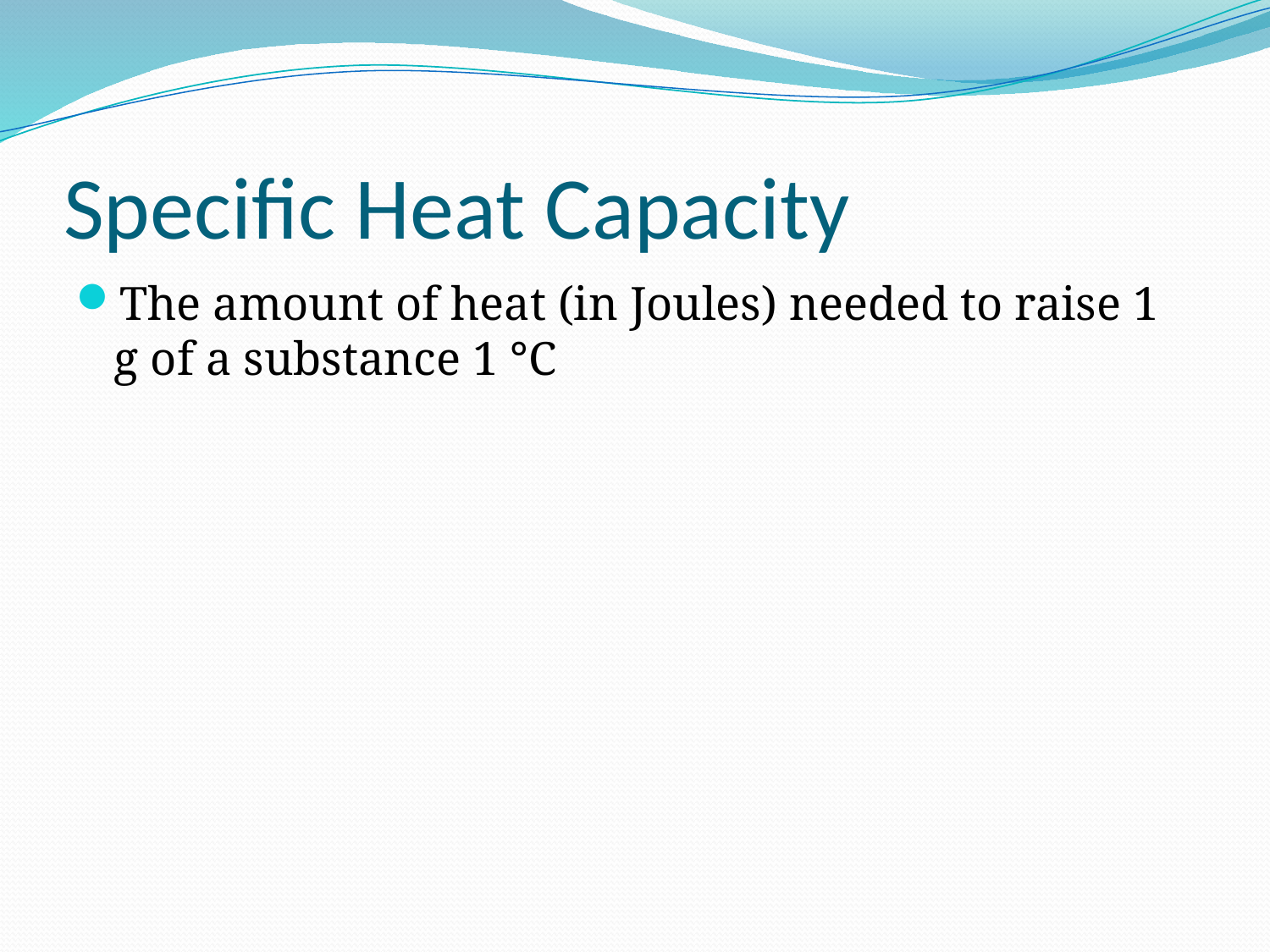

# Specific Heat Capacity
The amount of heat (in Joules) needed to raise 1 g of a substance 1 °C